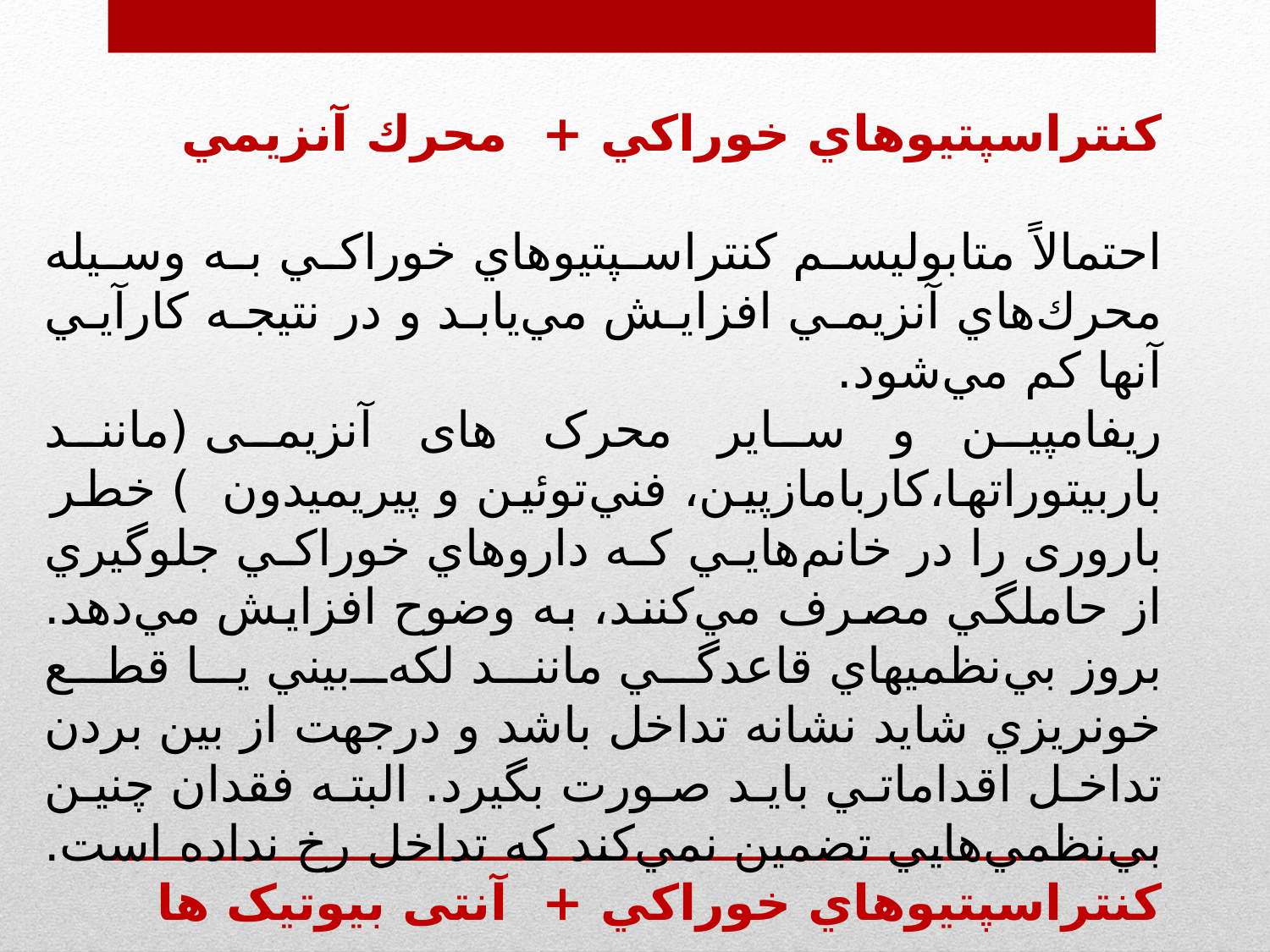

كنتراسپتيوهاي خوراكي +  محرك آنزيمي
احتمالاً متابوليسم كنتراسپتيوهاي خوراكي به وسيله محرك‌هاي آنزيمي افزايش مي‌يابد و در نتيجه كارآيي آنها كم مي‌شود.
ريفامپين و سایر محرک های آنزیمی (مانند باربيتوراتها،‌كاربامازپين، فني‌توئين و پيريميدون  ) خطر باروری را در خانم‌هايي كه داروهاي خوراكي جلوگيري از حاملگي مصرف مي‌كنند، به وضوح افزايش مي‌دهد. بروز بي‌نظميهاي قاعدگي مانند لكه‌بيني يا قطع خونريزي شايد نشانه تداخل باشد و درجهت از بين بردن تداخل اقداماتي بايد صورت بگيرد. البته فقدان چنين بي‌نظمي‌‌هايي تضمين نمي‌كند كه تداخل رخ نداده است.
كنتراسپتيوهاي خوراكي +  آنتی بیوتیک ها